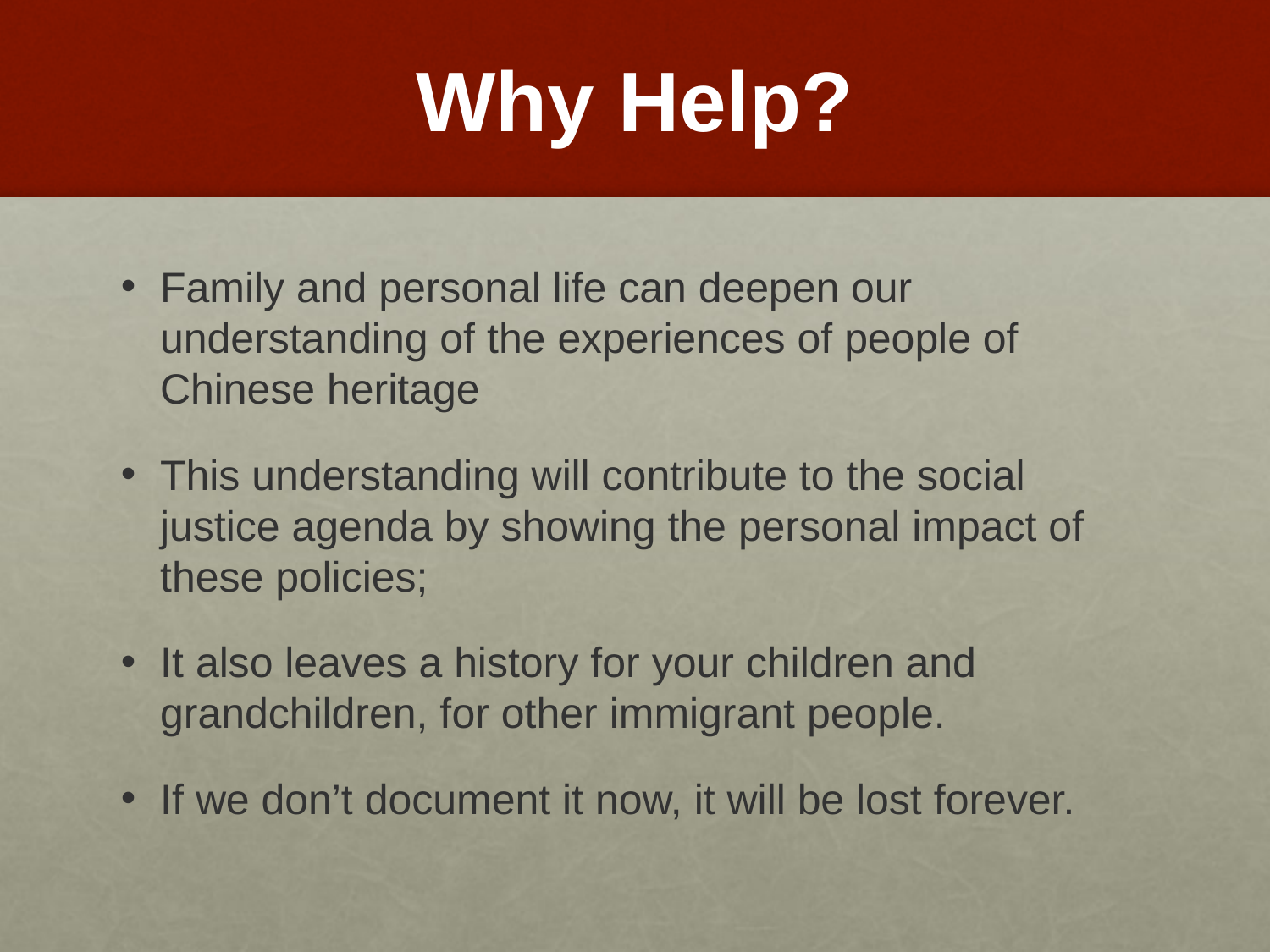

# Why Help?
Family and personal life can deepen our understanding of the experiences of people of Chinese heritage
This understanding will contribute to the social justice agenda by showing the personal impact of these policies;
It also leaves a history for your children and grandchildren, for other immigrant people.
If we don’t document it now, it will be lost forever.